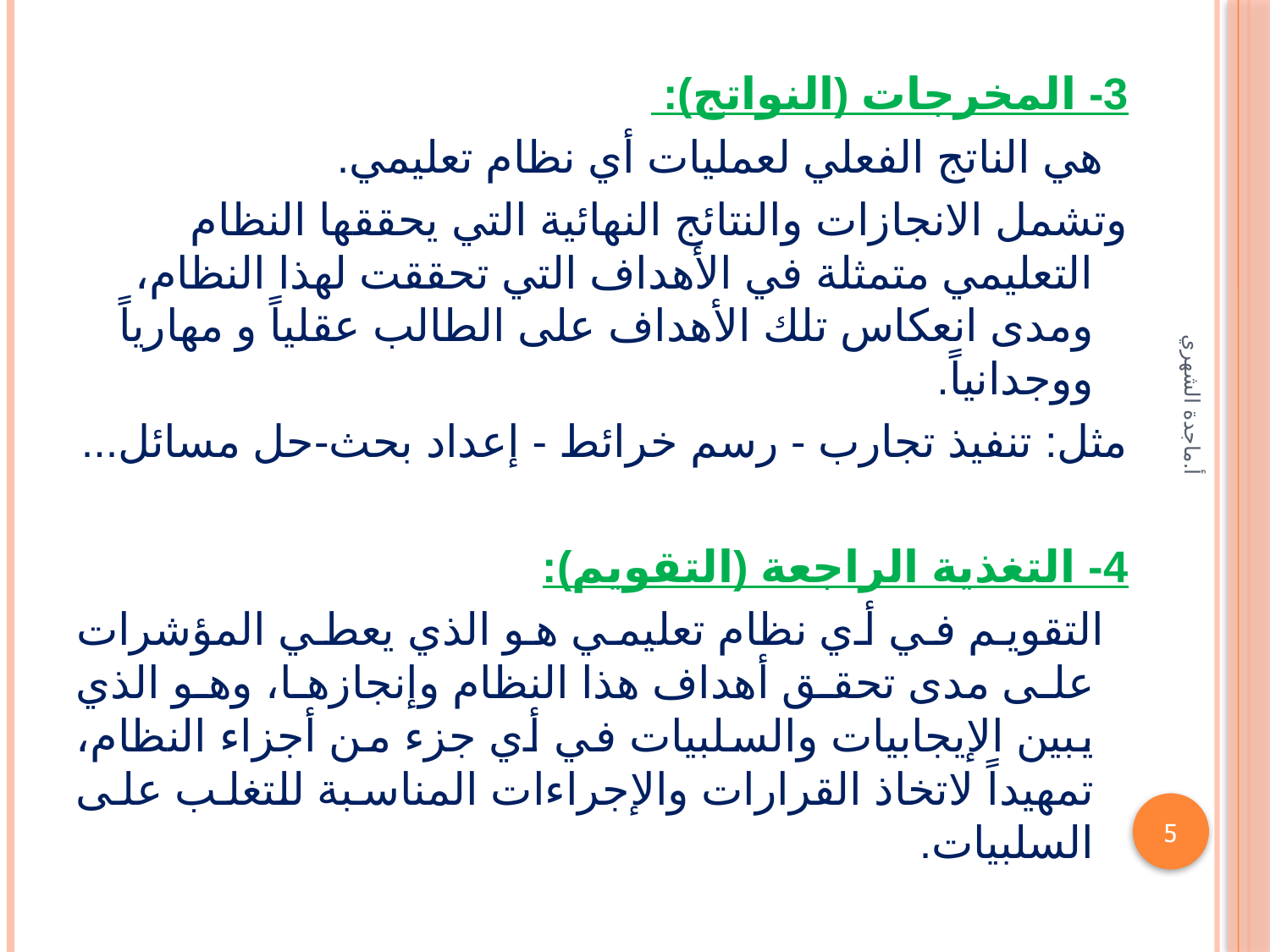

3- المخرجات (النواتج):
  هي الناتج الفعلي لعمليات أي نظام تعليمي.
وتشمل الانجازات والنتائج النهائية التي يحققها النظام التعليمي متمثلة في الأهداف التي تحققت لهذا النظام، ومدى انعكاس تلك الأهداف على الطالب عقلياً و مهارياً ووجدانياً.
مثل: تنفيذ تجارب - رسم خرائط - إعداد بحث-حل مسائل...

4- التغذية الراجعة (التقويم):
  التقويم في أي نظام تعليمي هو الذي يعطي المؤشرات على مدى تحقق أهداف هذا النظام وإنجازها، وهو الذي يبين الإيجابيات والسلبيات في أي جزء من أجزاء النظام، تمهيداً لاتخاذ القرارات والإجراءات المناسبة للتغلب على السلبيات.

أ.ماجدة الشهري
5